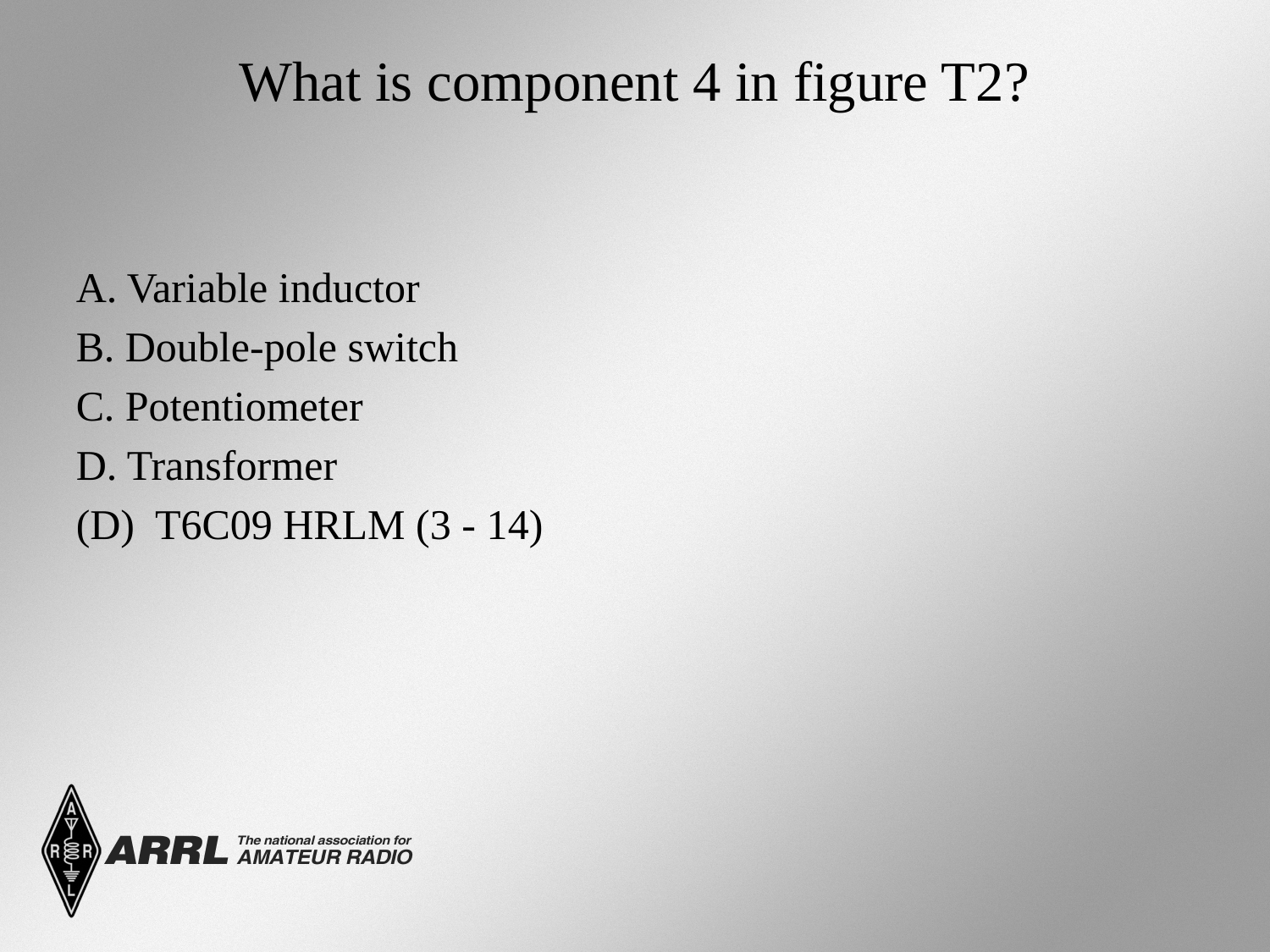

# What is component 4 in figure T2?
A. Variable inductor
B. Double-pole switch
C. Potentiometer
D. Transformer
(D)  T6C09 HRLM (3 - 14)